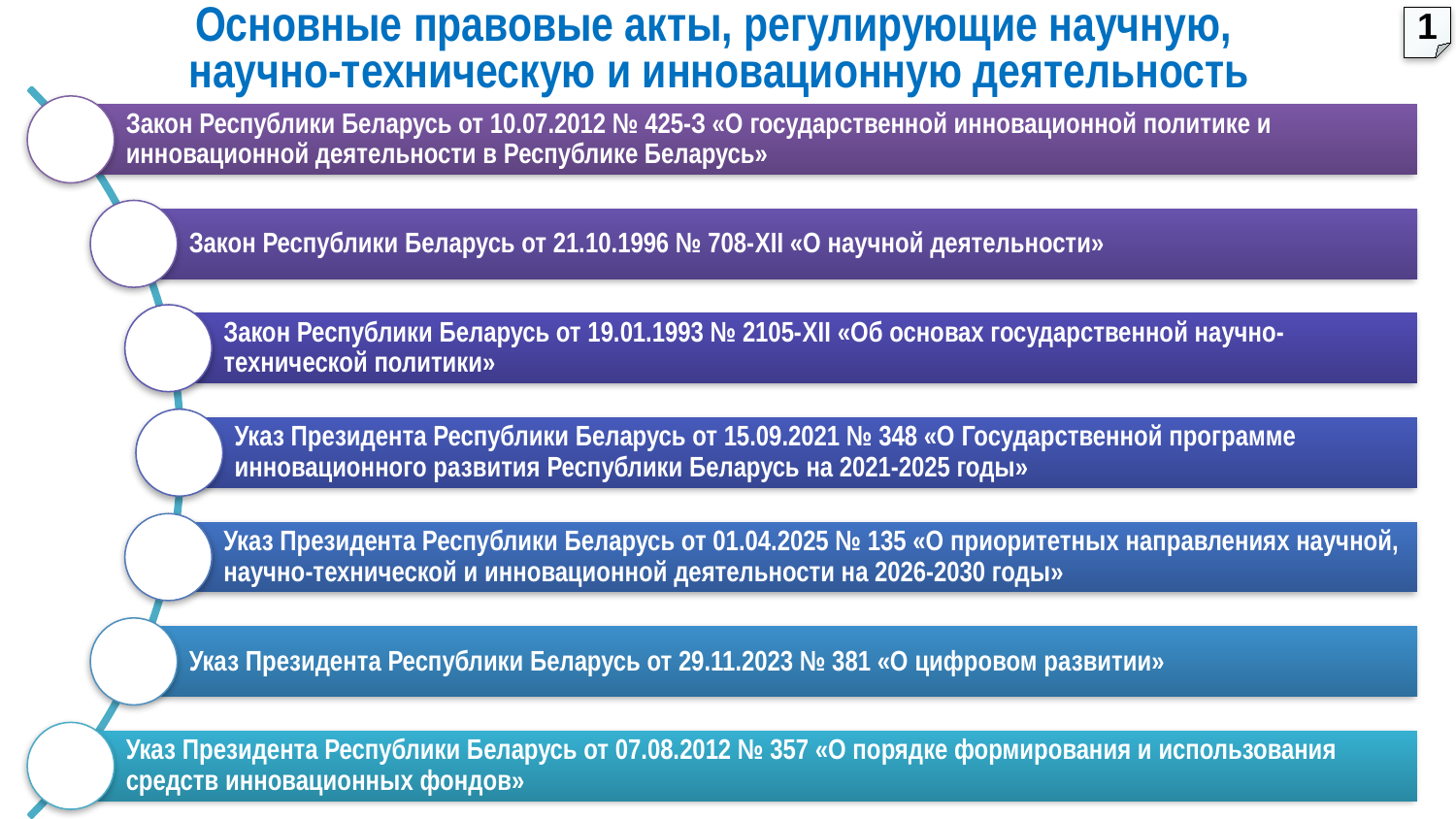

# Основные правовые акты, регулирующие научную, научно-техническую и инновационную деятельность
1
Закон Республики Беларусь от 10.07.2012 № 425-З «О государственной инновационной политике и инновационной деятельности в Республике Беларусь»
Закон Республики Беларусь от 21.10.1996 № 708-XII «О научной деятельности»
Закон Республики Беларусь от 19.01.1993 № 2105-XII «Об основах государственной научно-технической политики»
Указ Президента Республики Беларусь от 15.09.2021 № 348 «О Государственной программе инновационного развития Республики Беларусь на 2021-2025 годы»
Указ Президента Республики Беларусь от 01.04.2025 № 135 «О приоритетных направлениях научной, научно-технической и инновационной деятельности на 2026-2030 годы»
Указ Президента Республики Беларусь от 29.11.2023 № 381 «О цифровом развитии»
Указ Президента Республики Беларусь от 07.08.2012 № 357 «О порядке формирования и использования средств инновационных фондов»